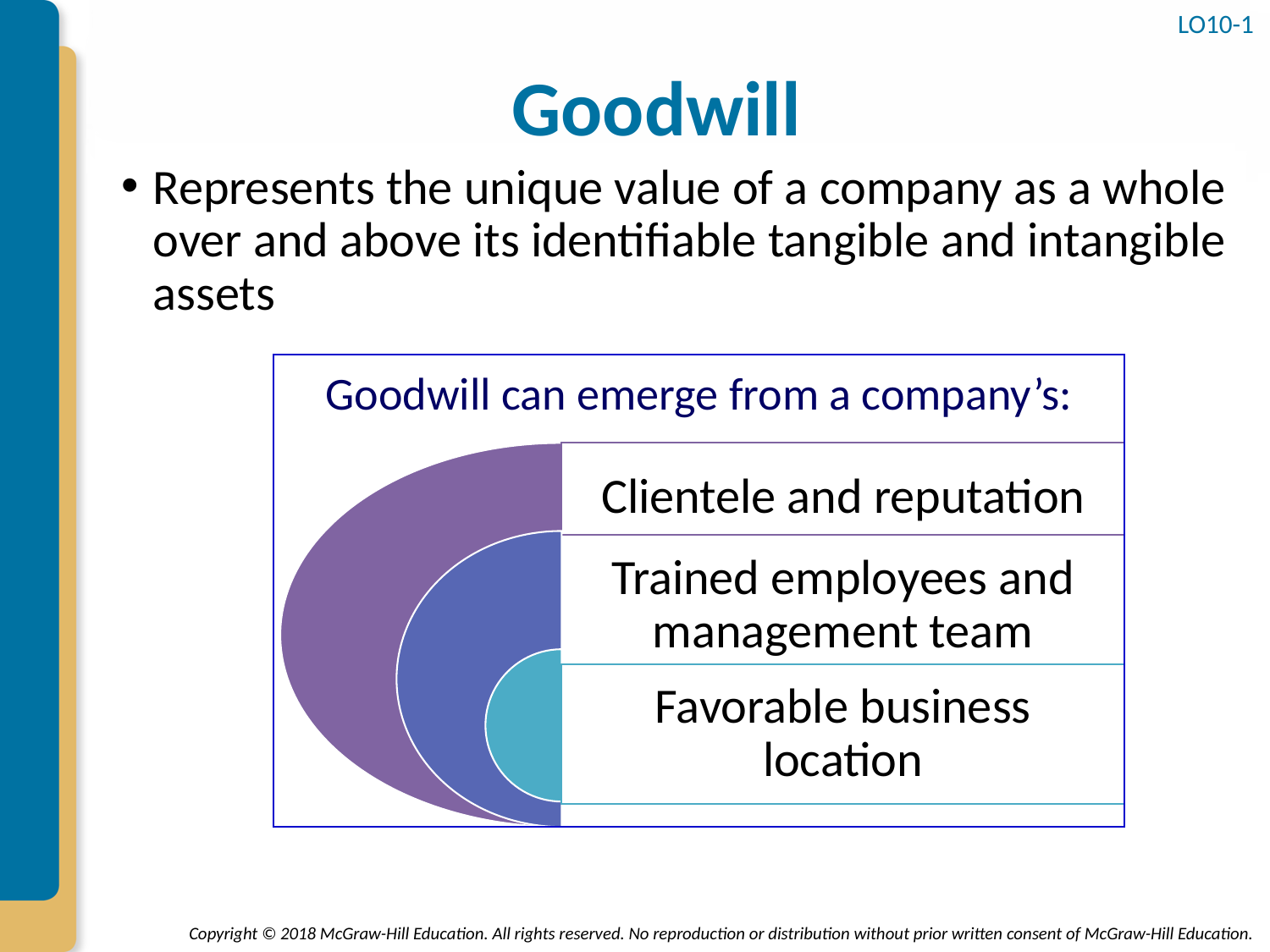

LO10-1
# Goodwill
Represents the unique value of a company as a whole over and above its identifiable tangible and intangible assets

Goodwill can emerge from a company’s:

Clientele and reputation

Trained employees and management team

Favorable business location